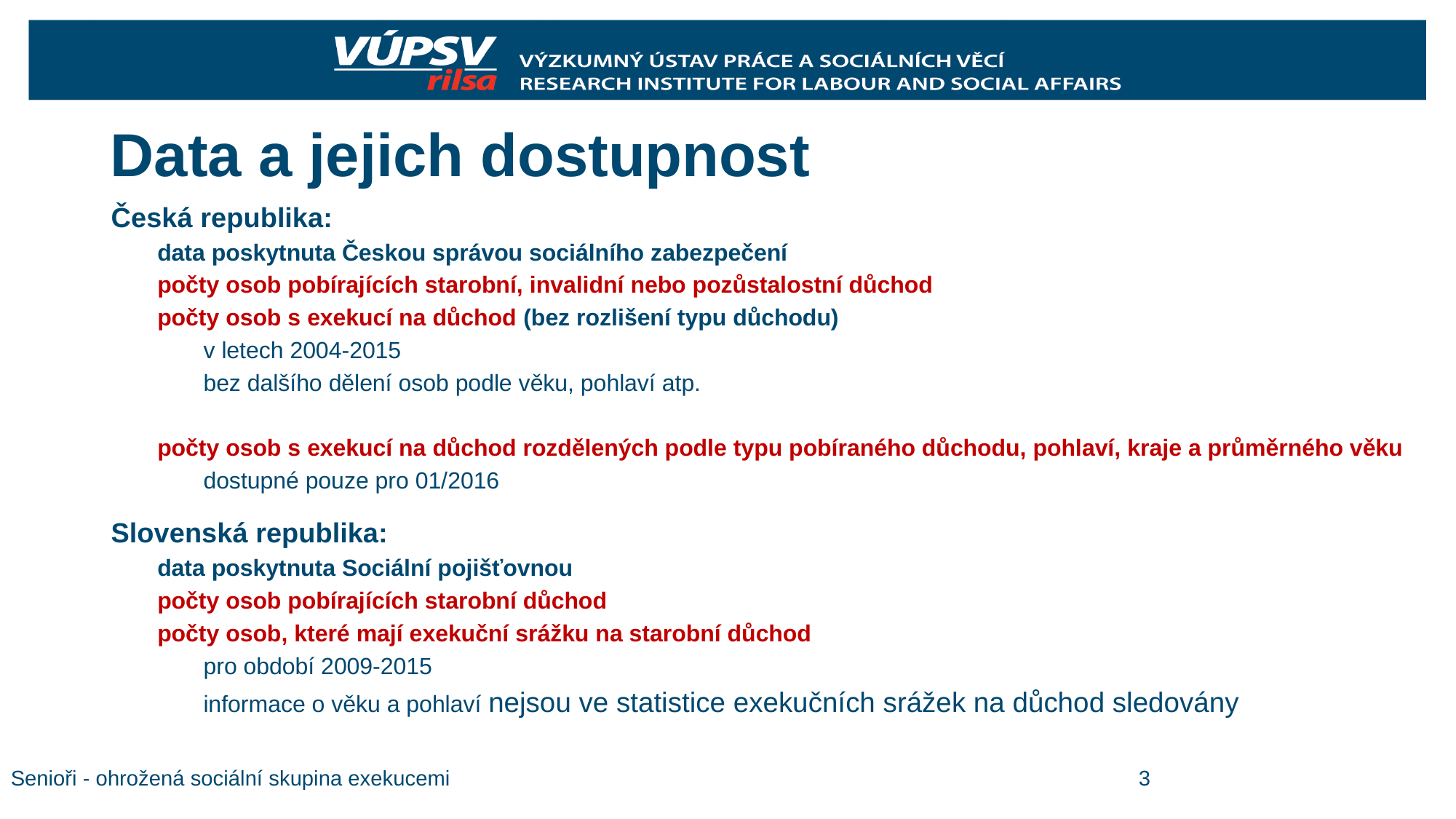

# Data a jejich dostupnost
Česká republika:
data poskytnuta Českou správou sociálního zabezpečení
počty osob pobírajících starobní, invalidní nebo pozůstalostní důchod
počty osob s exekucí na důchod (bez rozlišení typu důchodu)
v letech 2004-2015
bez dalšího dělení osob podle věku, pohlaví atp.

počty osob s exekucí na důchod rozdělených podle typu pobíraného důchodu, pohlaví, kraje a průměrného věku
dostupné pouze pro 01/2016

Slovenská republika:
data poskytnuta Sociální pojišťovnou
počty osob pobírajících starobní důchod
počty osob, které mají exekuční srážku na starobní důchod
pro období 2009-2015
informace o věku a pohlaví nejsou ve statistice exekučních srážek na důchod sledovány
Senioři - ohrožená sociální skupina exekucemi
3